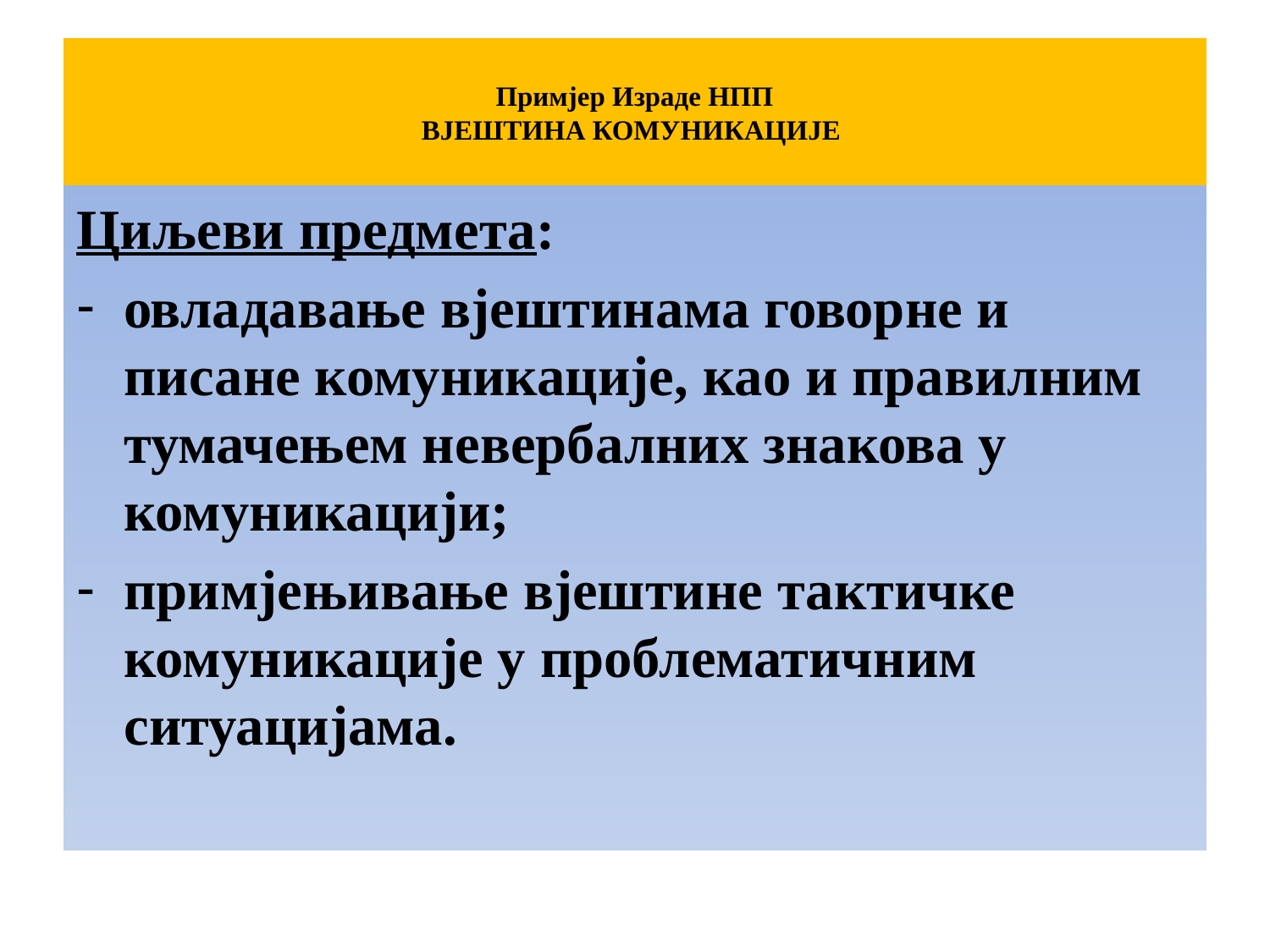

# Примјер Израде НПП ВЈЕШТИНА КОМУНИКАЦИЈЕ
Циљеви предмета:
овладавање вјештинама говорне и писане комуникације, као и правилним тумачењем невербалних знакова у комуникацији;
примјењивање вјештине тактичке комуникације у проблематичним ситуацијама.